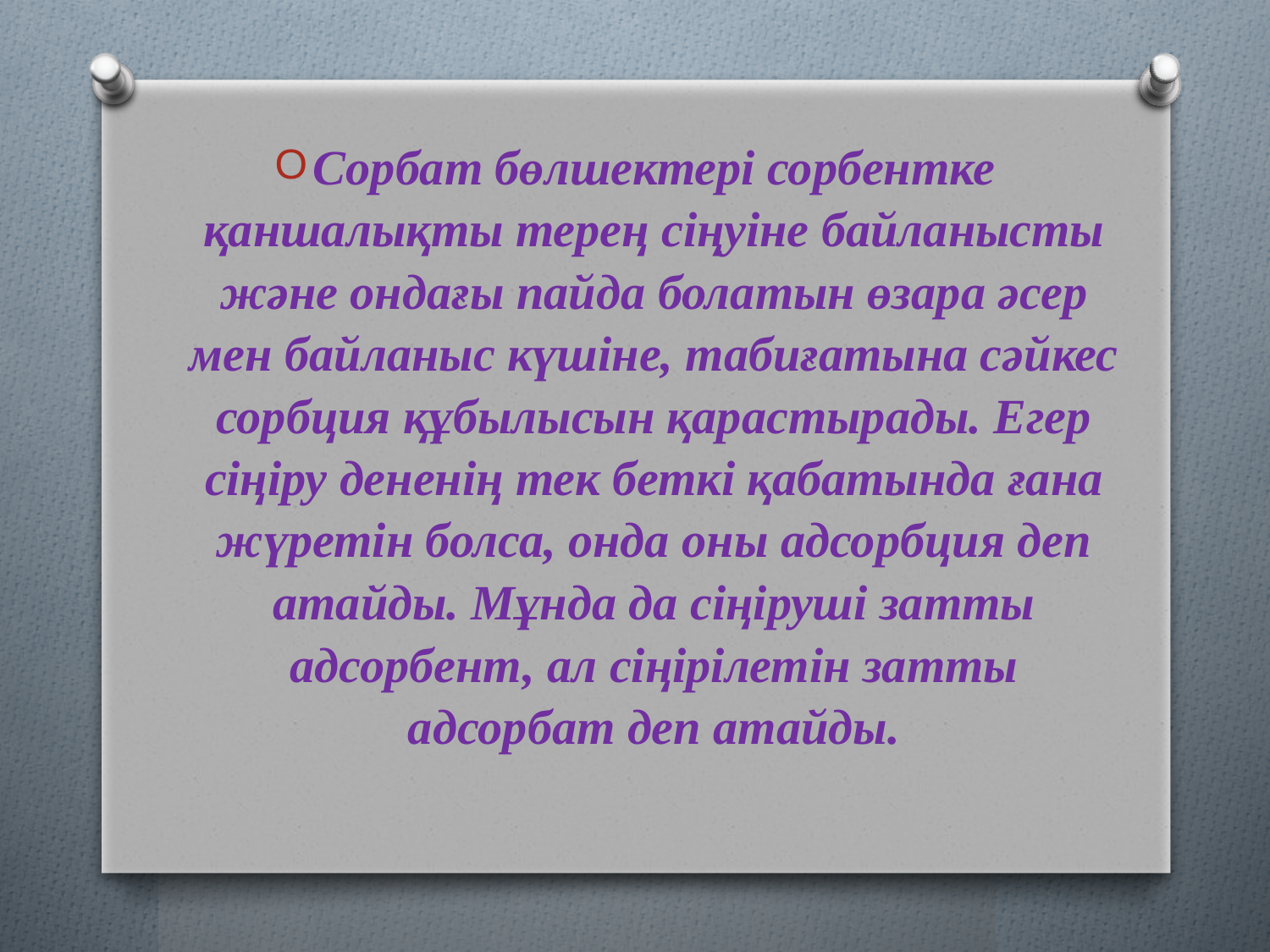

Сорбат бөлшектері сорбентке қаншалықты терең сіңуіне байланысты және ондағы пайда болатын өзара әсер мен байланыс күшіне, табиғатына сәйкес сорбция құбылысын қарастырады. Егер сіңіру дененің тек беткі қабатында ғана жүретін болса, онда оны адсорбция деп атайды. Мұнда да сіңіруші затты адсорбент, ал сіңірілетін затты адсорбат деп атайды.